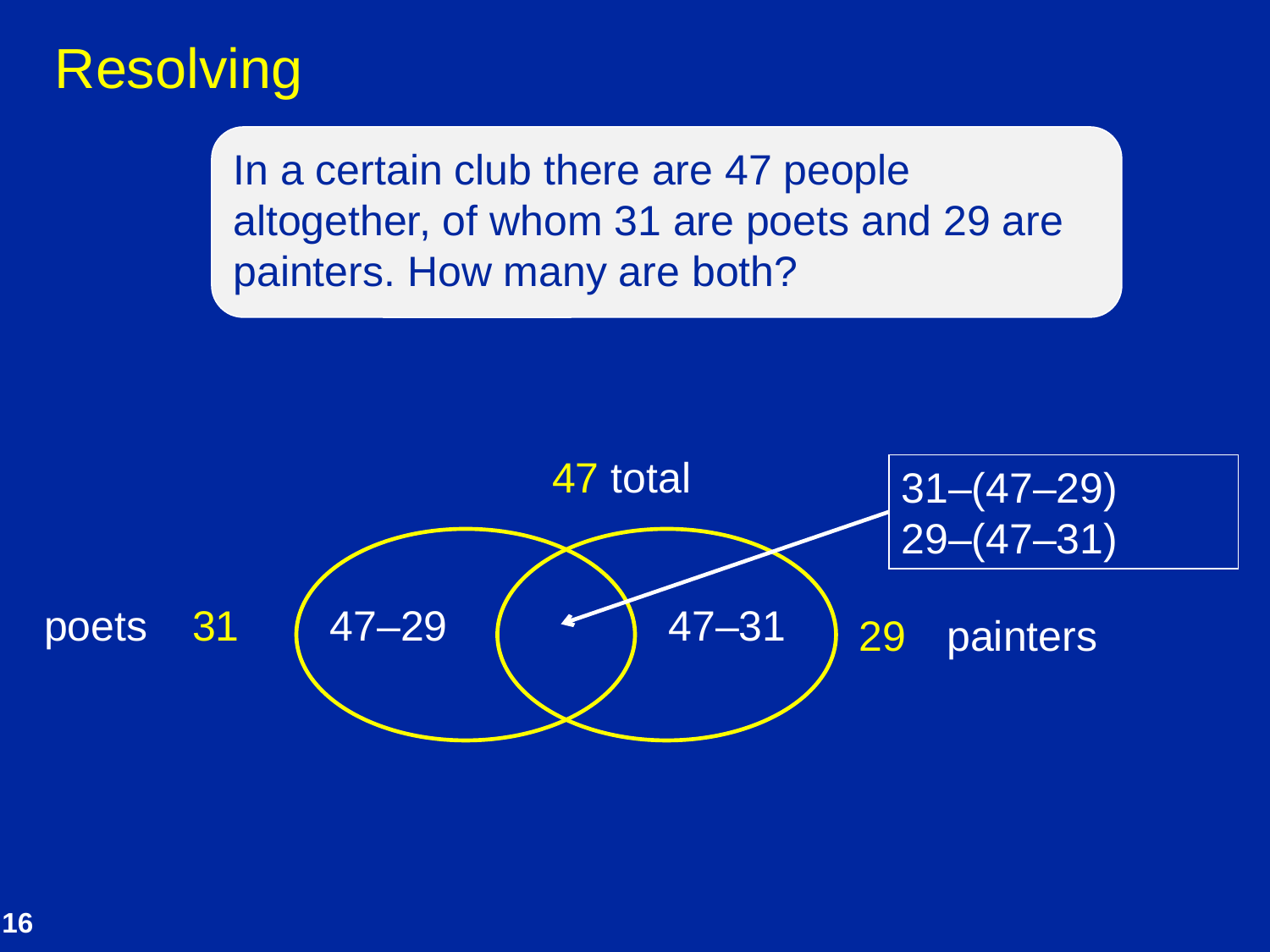

# Resolving
In a certain club there are 47 people altogether, of whom 31 are poets and 29 are painters. How many are both?
47 total
31–(47–29)
29–(47–31)

poets
31
47–29
47–31
29
painters